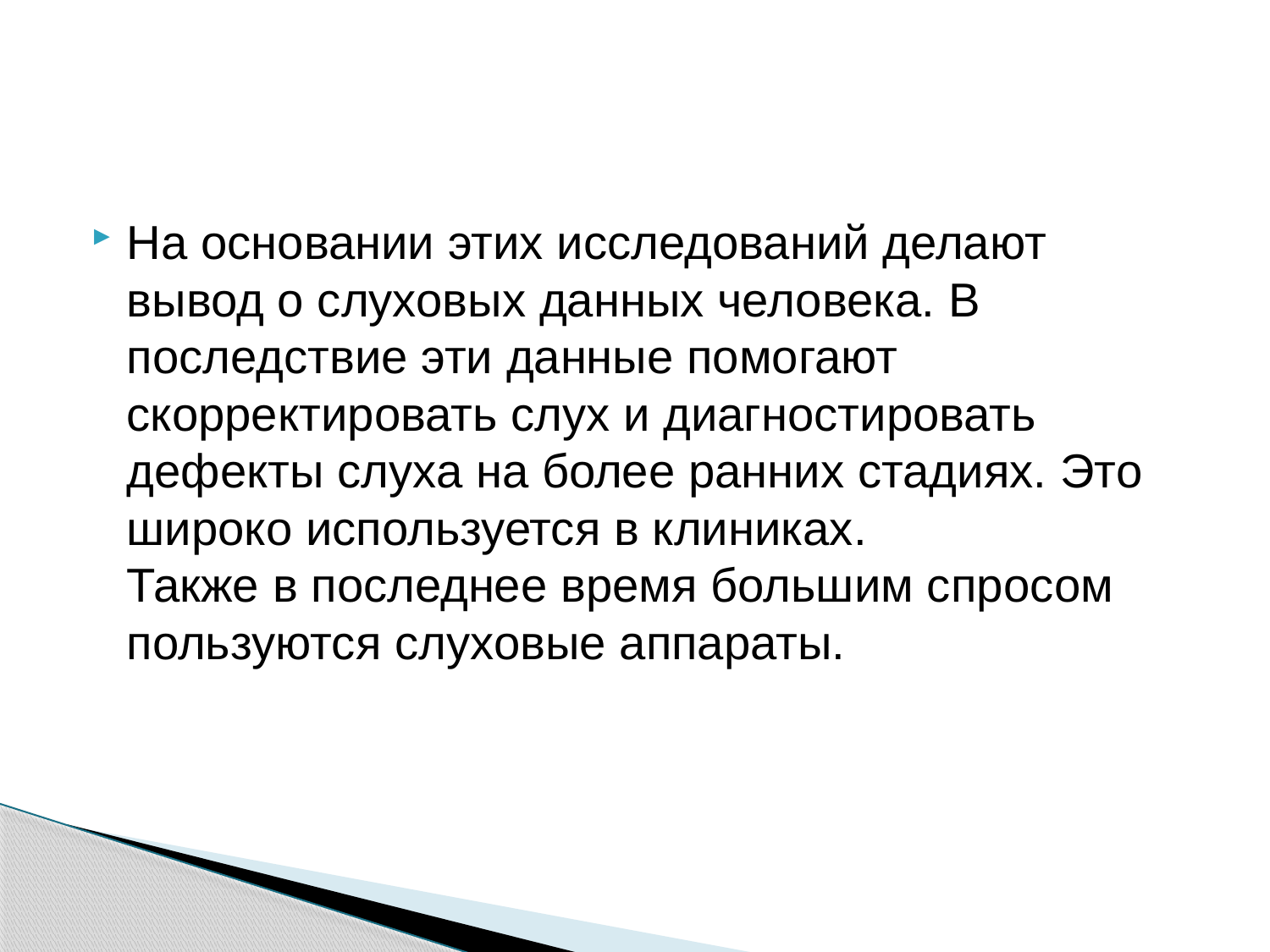

#
На основании этих исследований делают вывод о слуховых данных человека. В последствие эти данные помогают скорректировать слух и диагностировать дефекты слуха на более ранних стадиях. Это широко используется в клиниках.
Также в последнее время большим спросом пользуются слуховые аппараты.